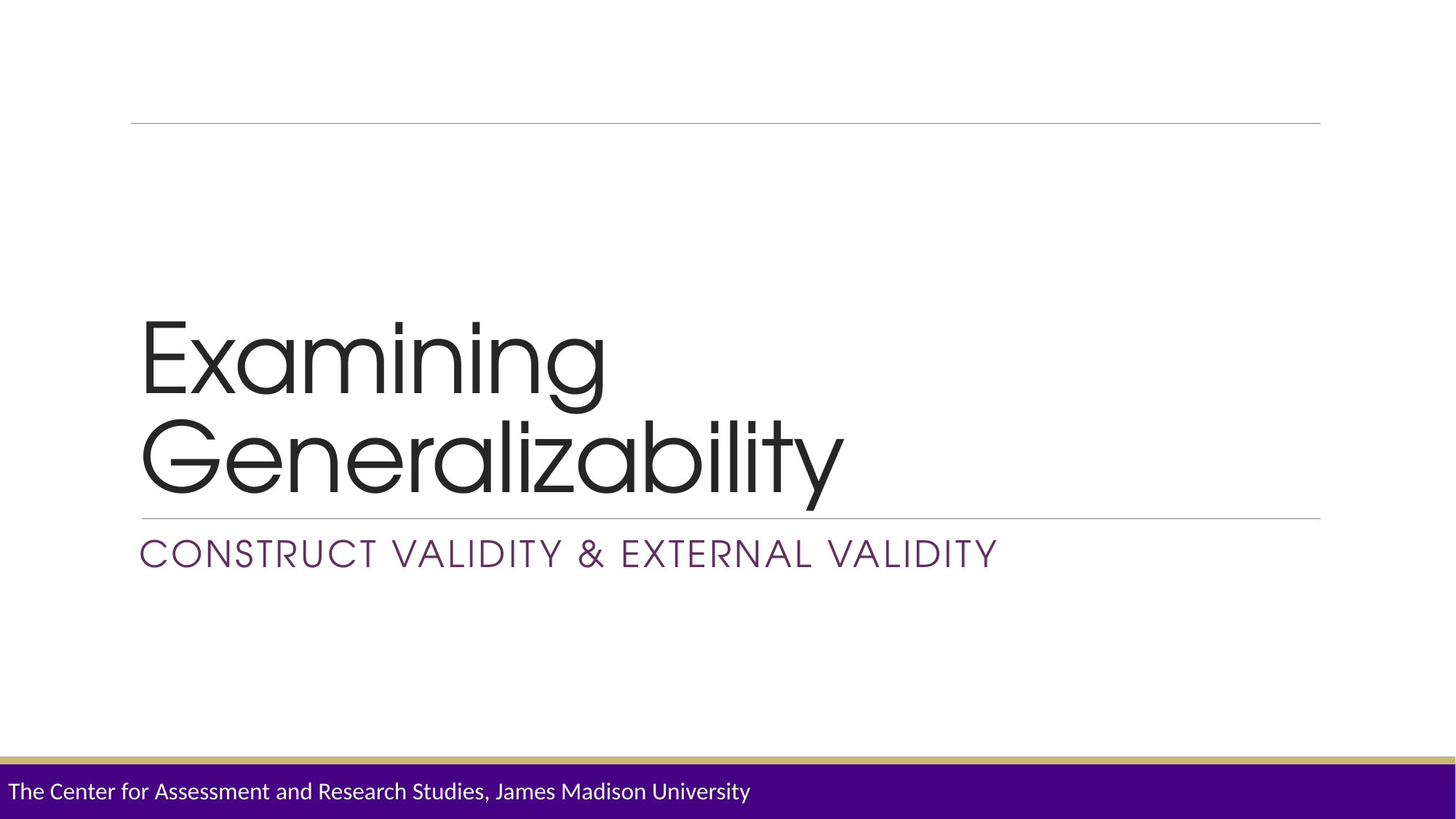

# Examining Generalizability
Construct Validity & External Validity
The Center for Assessment and Research Studies, James Madison University
48